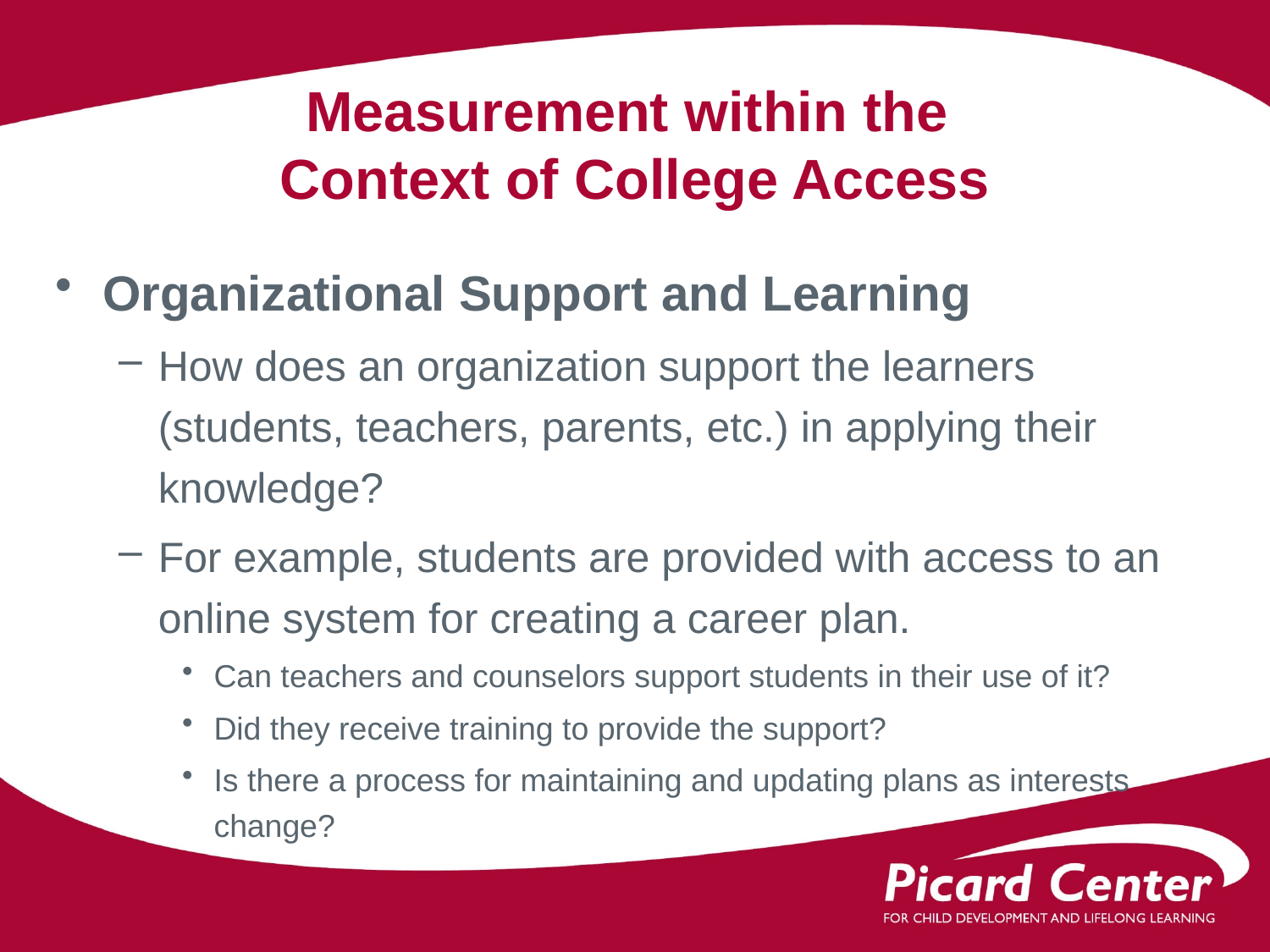

# Measurement within the Context of College Access
Organizational Support and Learning
How does an organization support the learners (students, teachers, parents, etc.) in applying their knowledge?
For example, students are provided with access to an online system for creating a career plan.
Can teachers and counselors support students in their use of it?
Did they receive training to provide the support?
Is there a process for maintaining and updating plans as interests change?